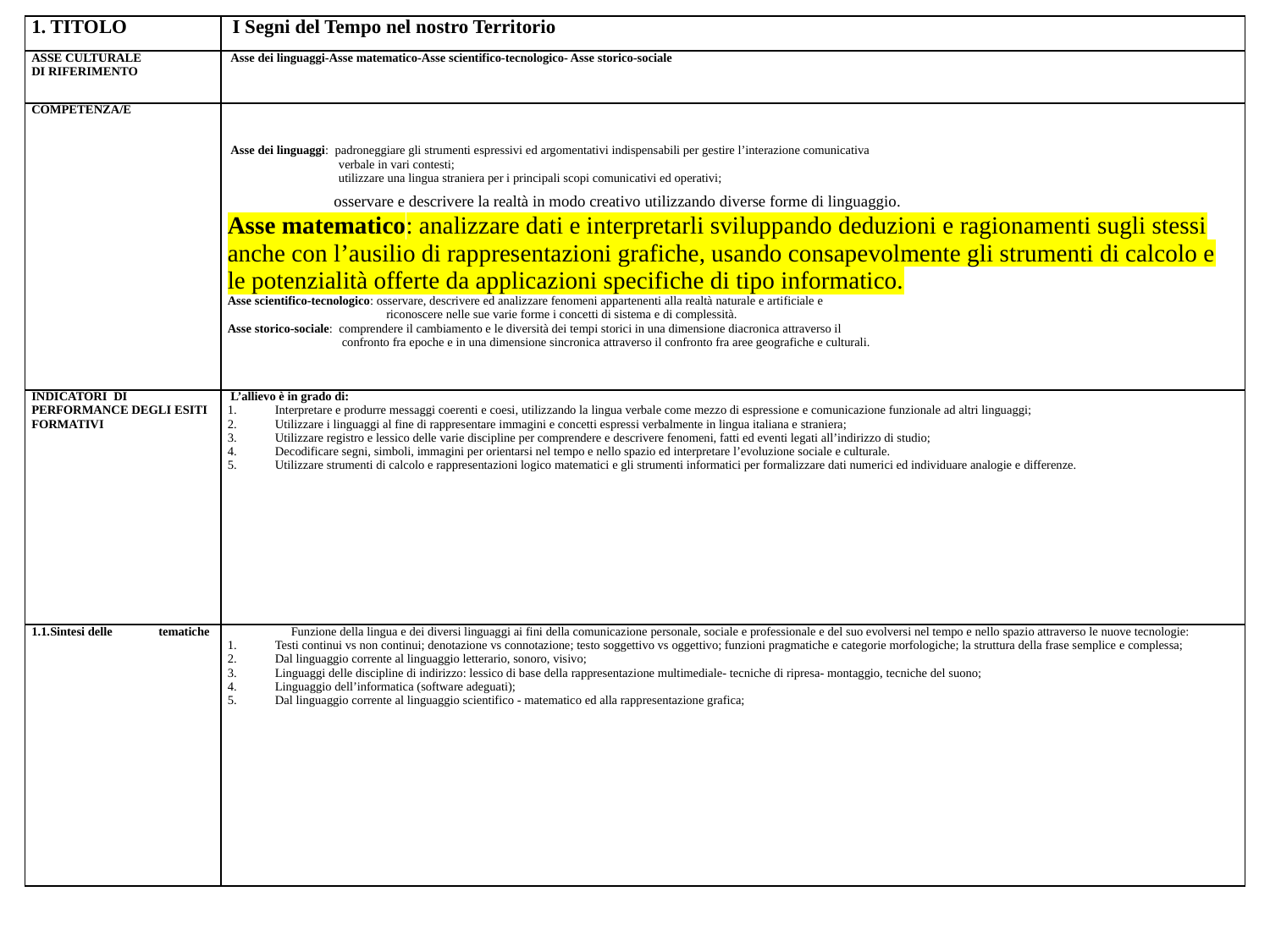

| 1. TITOLO | I Segni del Tempo nel nostro Territorio |
| --- | --- |
| ASSE CULTURALE DI RIFERIMENTO | Asse dei linguaggi-Asse matematico-Asse scientifico-tecnologico- Asse storico-sociale |
| COMPETENZA/E | Asse dei linguaggi: padroneggiare gli strumenti espressivi ed argomentativi indispensabili per gestire l’interazione comunicativa verbale in vari contesti; utilizzare una lingua straniera per i principali scopi comunicativi ed operativi; osservare e descrivere la realtà in modo creativo utilizzando diverse forme di linguaggio. Asse matematico: analizzare dati e interpretarli sviluppando deduzioni e ragionamenti sugli stessi anche con l’ausilio di rappresentazioni grafiche, usando consapevolmente gli strumenti di calcolo e le potenzialità offerte da applicazioni specifiche di tipo informatico. Asse scientifico-tecnologico: osservare, descrivere ed analizzare fenomeni appartenenti alla realtà naturale e artificiale e riconoscere nelle sue varie forme i concetti di sistema e di complessità. Asse storico-sociale: comprendere il cambiamento e le diversità dei tempi storici in una dimensione diacronica attraverso il confronto fra epoche e in una dimensione sincronica attraverso il confronto fra aree geografiche e culturali. |
| INDICATORI DI PERFORMANCE DEGLI ESITI FORMATIVI | L’allievo è in grado di: Interpretare e produrre messaggi coerenti e coesi, utilizzando la lingua verbale come mezzo di espressione e comunicazione funzionale ad altri linguaggi; Utilizzare i linguaggi al fine di rappresentare immagini e concetti espressi verbalmente in lingua italiana e straniera; Utilizzare registro e lessico delle varie discipline per comprendere e descrivere fenomeni, fatti ed eventi legati all’indirizzo di studio; Decodificare segni, simboli, immagini per orientarsi nel tempo e nello spazio ed interpretare l’evoluzione sociale e culturale. Utilizzare strumenti di calcolo e rappresentazioni logico matematici e gli strumenti informatici per formalizzare dati numerici ed individuare analogie e differenze. |
| 1.1.Sintesi delle tematiche | Funzione della lingua e dei diversi linguaggi ai fini della comunicazione personale, sociale e professionale e del suo evolversi nel tempo e nello spazio attraverso le nuove tecnologie: Testi continui vs non continui; denotazione vs connotazione; testo soggettivo vs oggettivo; funzioni pragmatiche e categorie morfologiche; la struttura della frase semplice e complessa; Dal linguaggio corrente al linguaggio letterario, sonoro, visivo; Linguaggi delle discipline di indirizzo: lessico di base della rappresentazione multimediale- tecniche di ripresa- montaggio, tecniche del suono; Linguaggio dell’informatica (software adeguati); Dal linguaggio corrente al linguaggio scientifico - matematico ed alla rappresentazione grafica; |